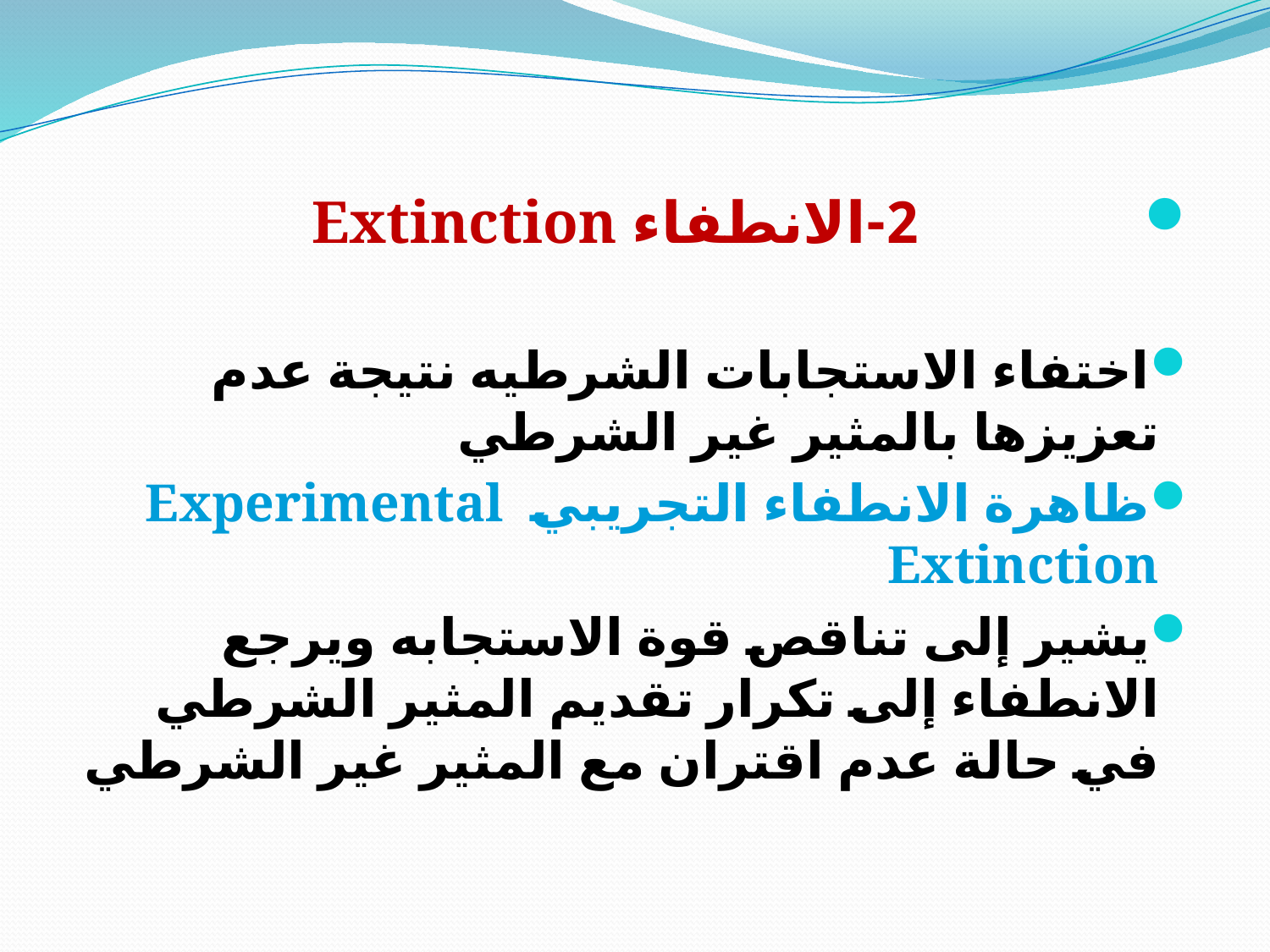

2-الانطفاء Extinction

اختفاء الاستجابات الشرطيه نتيجة عدم تعزيزها بالمثير غير الشرطي
ظاهرة الانطفاء التجريبي  Experimental Extinction
يشير إلى تناقص قوة الاستجابه ويرجع الانطفاء إلى تكرار تقديم المثير الشرطي في حالة عدم اقتران مع المثير غير الشرطي